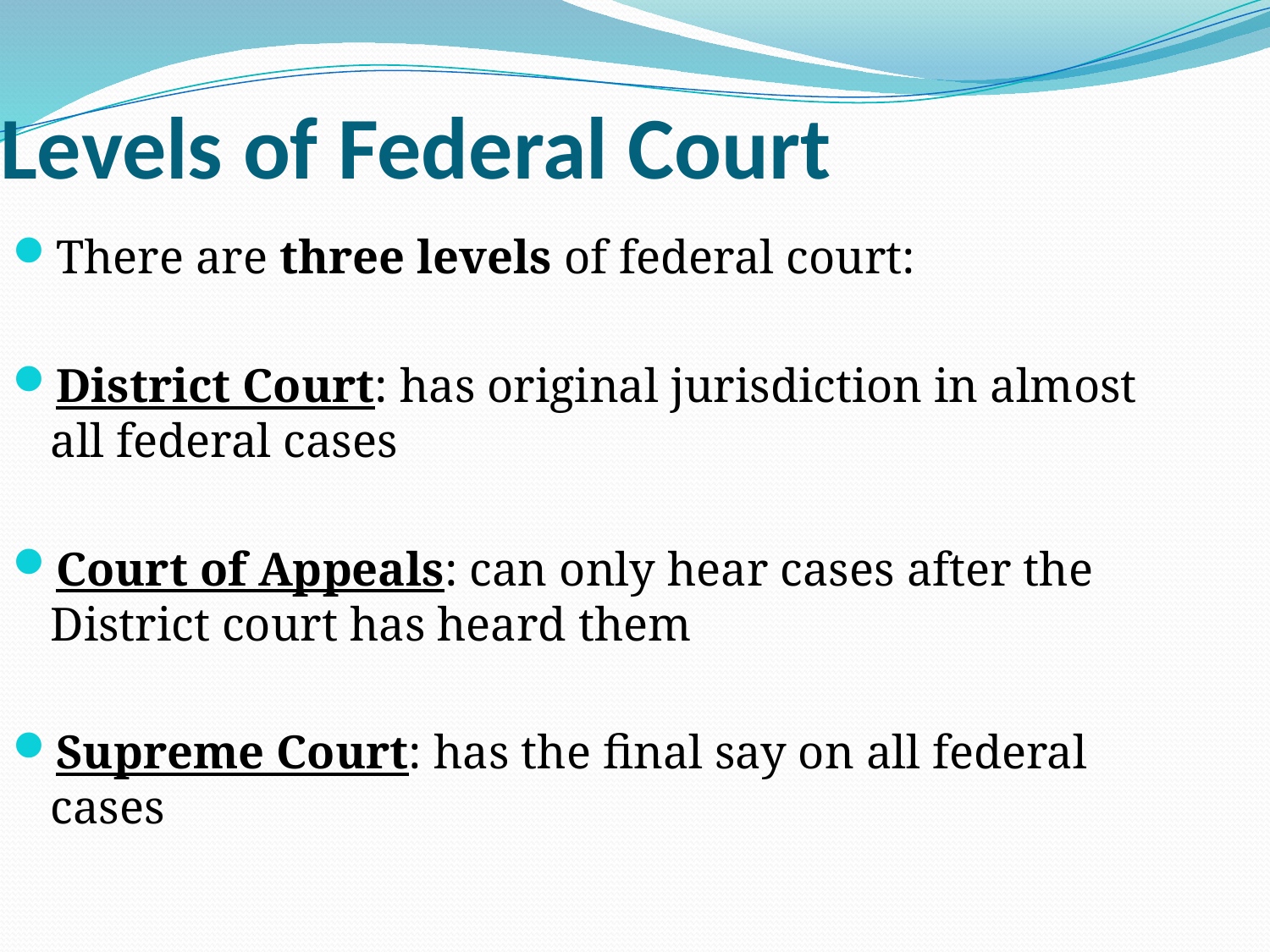

Levels of Federal Court
There are three levels of federal court:

District Court: has original jurisdiction in almost all federal cases

Court of Appeals: can only hear cases after the District court has heard them

Supreme Court: has the final say on all federal cases